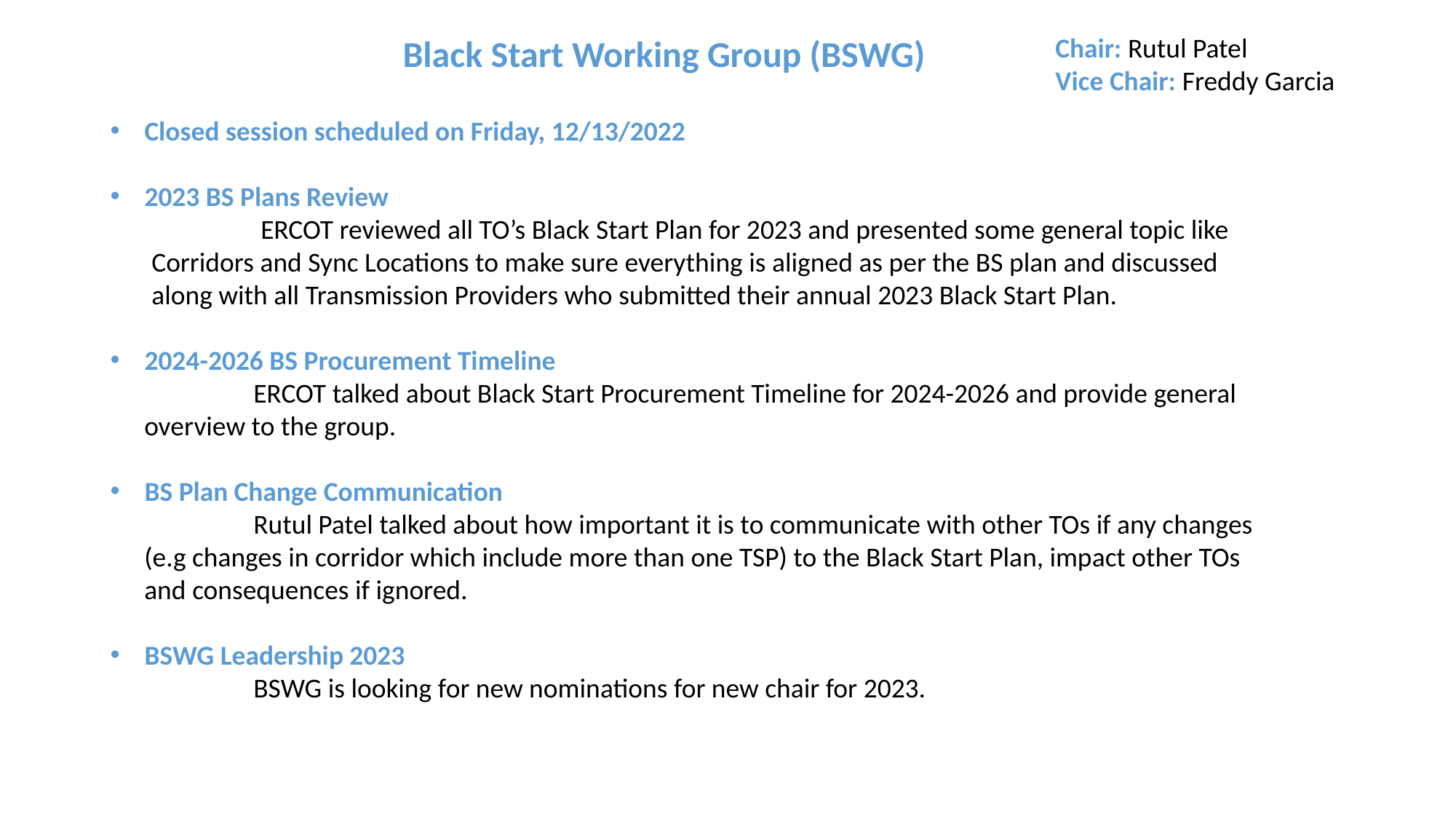

Black Start Working Group (BSWG)
Chair: Rutul Patel
Vice Chair: Freddy Garcia
Closed session scheduled on Friday, 12/13/2022

2023 BS Plans Review
	ERCOT reviewed all TO’s Black Start Plan for 2023 and presented some general topic like Corridors and Sync Locations to make sure everything is aligned as per the BS plan and discussed along with all Transmission Providers who submitted their annual 2023 Black Start Plan.

2024-2026 BS Procurement Timeline
	ERCOT talked about Black Start Procurement Timeline for 2024-2026 and provide general overview to the group.

BS Plan Change Communication
		Rutul Patel talked about how important it is to communicate with other TOs if any changes (e.g changes in corridor which include more than one TSP) to the Black Start Plan, impact other TOs and consequences if ignored.

BSWG Leadership 2023
	BSWG is looking for new nominations for new chair for 2023.